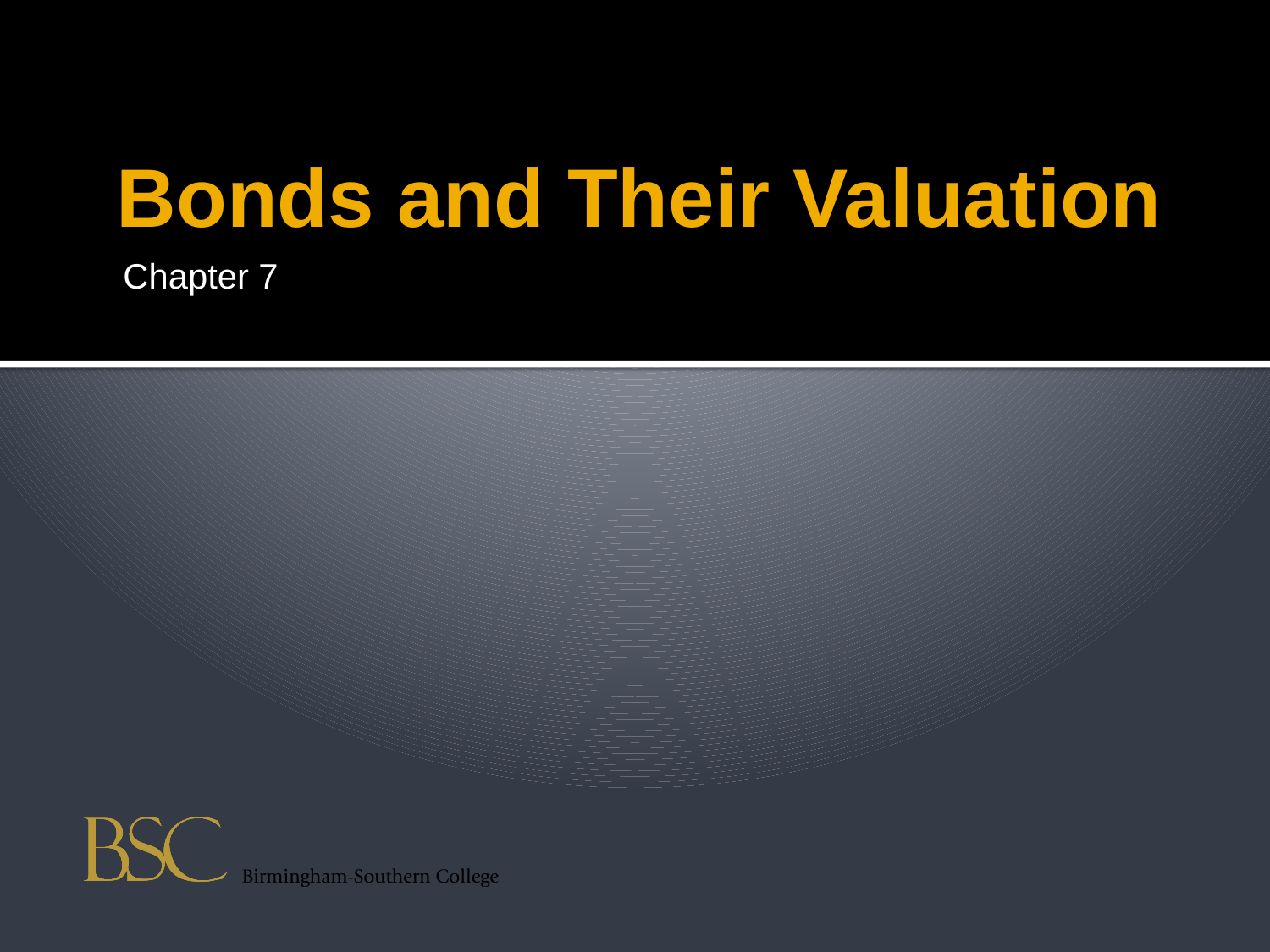

# Bonds and Their Valuation
Chapter 7